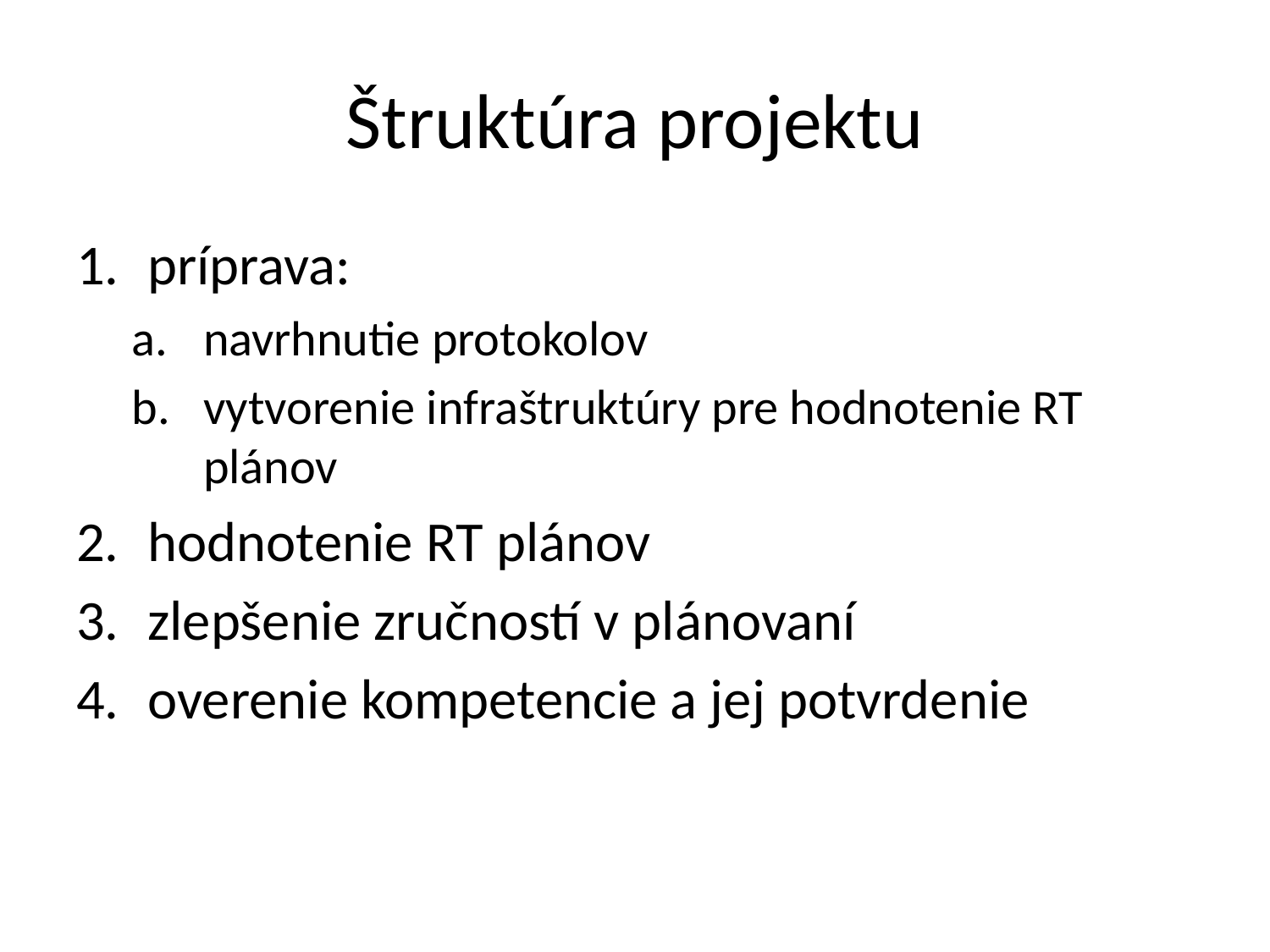

# Štruktúra projektu
príprava:
navrhnutie protokolov
vytvorenie infraštruktúry pre hodnotenie RT plánov
hodnotenie RT plánov
zlepšenie zručností v plánovaní
overenie kompetencie a jej potvrdenie